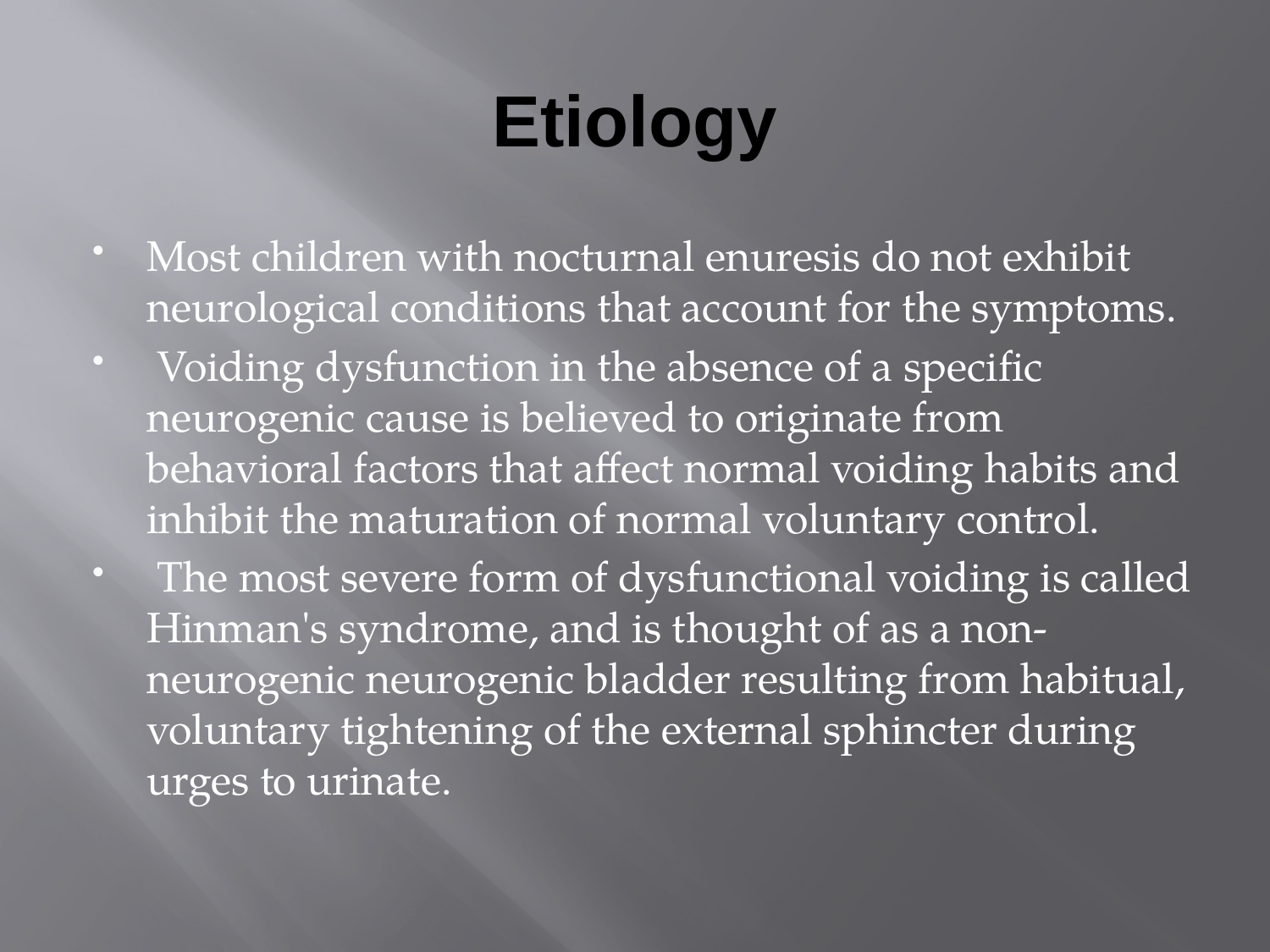

# Etiology
Most children with nocturnal enuresis do not exhibit neurological conditions that account for the symptoms.
 Voiding dysfunction in the absence of a specific neurogenic cause is believed to originate from behavioral factors that affect normal voiding habits and inhibit the maturation of normal voluntary control.
 The most severe form of dysfunctional voiding is called Hinman's syndrome, and is thought of as a non-neurogenic neurogenic bladder resulting from habitual, voluntary tightening of the external sphincter during urges to urinate.